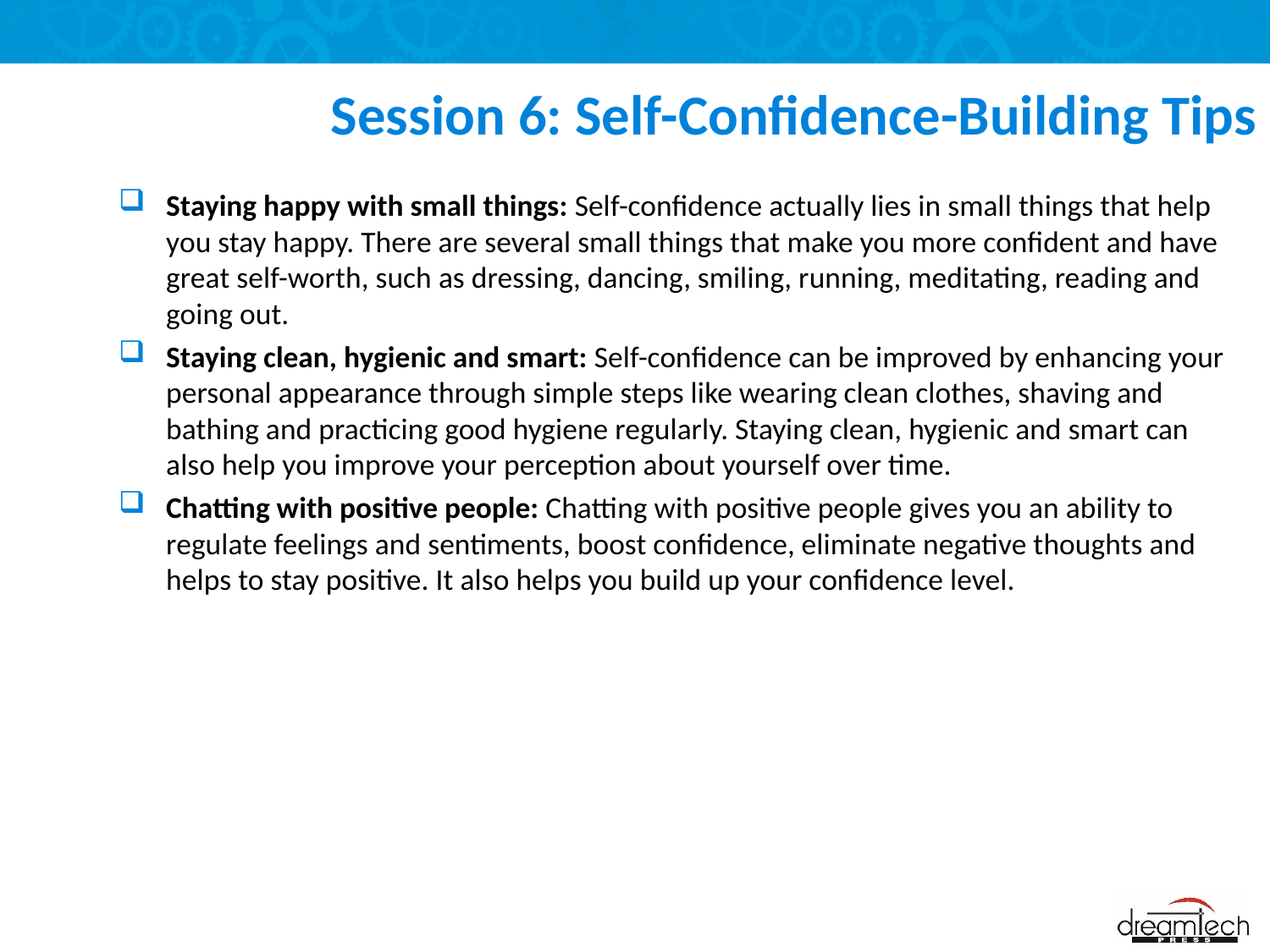

# Session 6: Self-Confidence-Building Tips
Staying happy with small things: Self-confidence actually lies in small things that help you stay happy. There are several small things that make you more confident and have great self-worth, such as dressing, dancing, smiling, running, meditating, reading and going out.
Staying clean, hygienic and smart: Self-confidence can be improved by enhancing your personal appearance through simple steps like wearing clean clothes, shaving and bathing and practicing good hygiene regularly. Staying clean, hygienic and smart can also help you improve your perception about yourself over time.
Chatting with positive people: Chatting with positive people gives you an ability to regulate feelings and sentiments, boost confidence, eliminate negative thoughts and helps to stay positive. It also helps you build up your confidence level.